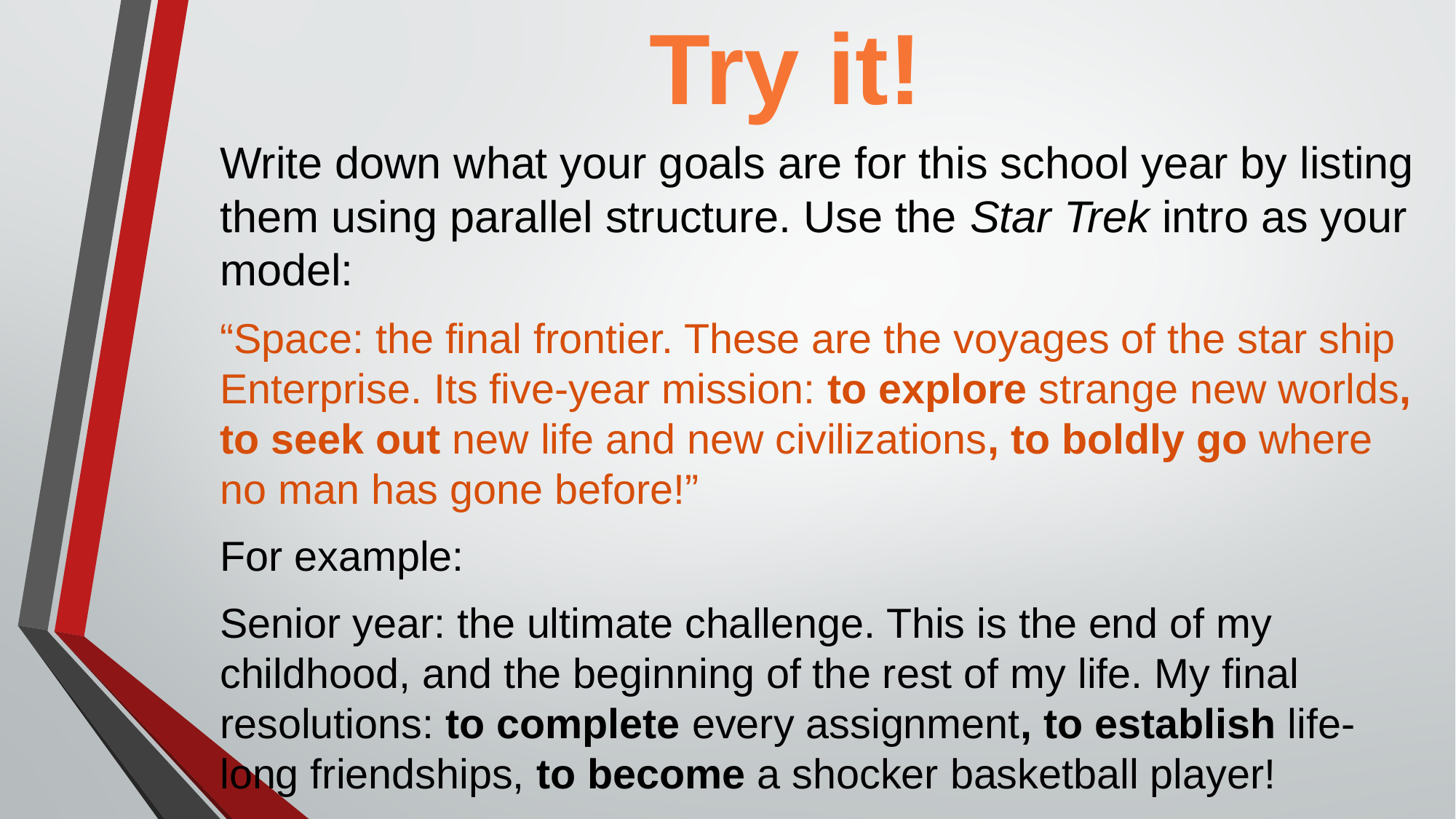

# Try it!
Write down what your goals are for this school year by listing them using parallel structure. Use the Star Trek intro as your model:
“Space: the final frontier. These are the voyages of the star ship Enterprise. Its five-year mission: to explore strange new worlds, to seek out new life and new civilizations, to boldly go where no man has gone before!”
For example:
Senior year: the ultimate challenge. This is the end of my childhood, and the beginning of the rest of my life. My final resolutions: to complete every assignment, to establish life-long friendships, to become a shocker basketball player!